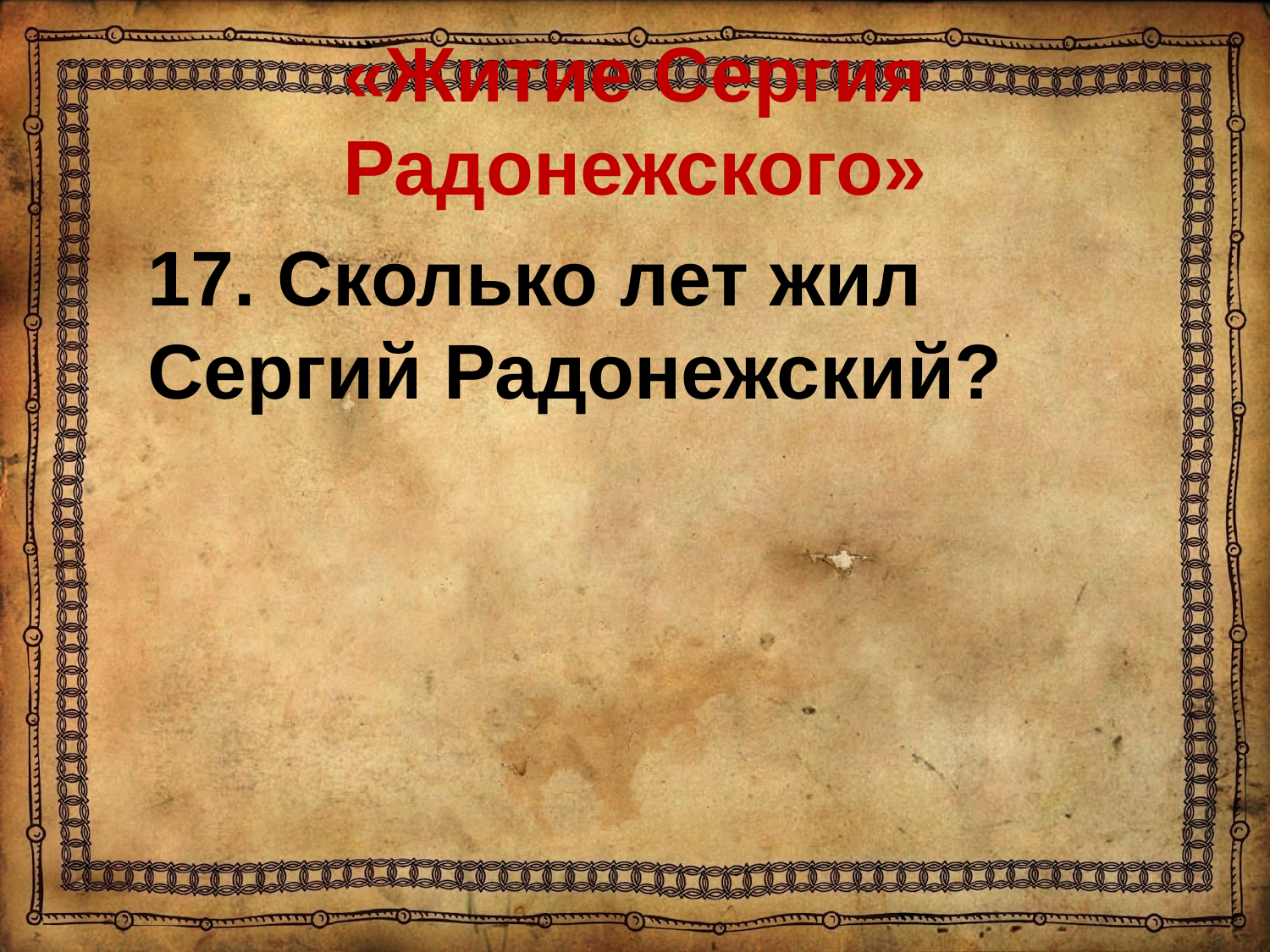

# «Житие Сергия Радонежского»
17. Сколько лет жил Сергий Радонежский?